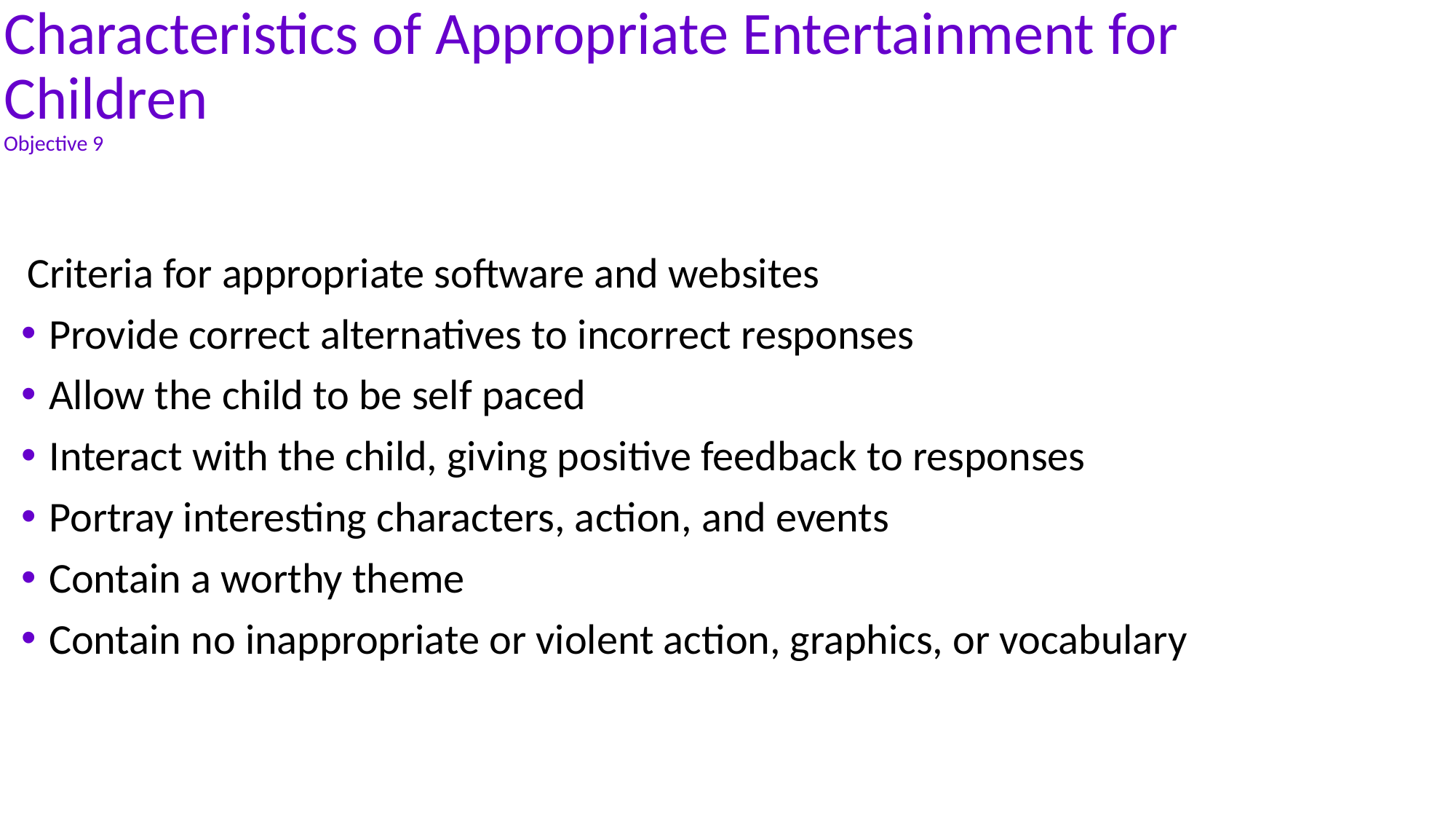

# Characteristics of Appropriate Entertainment for Children Objective 9
Criteria for appropriate software and websites
Provide correct alternatives to incorrect responses
Allow the child to be self paced
Interact with the child, giving positive feedback to responses
Portray interesting characters, action, and events
Contain a worthy theme
Contain no inappropriate or violent action, graphics, or vocabulary